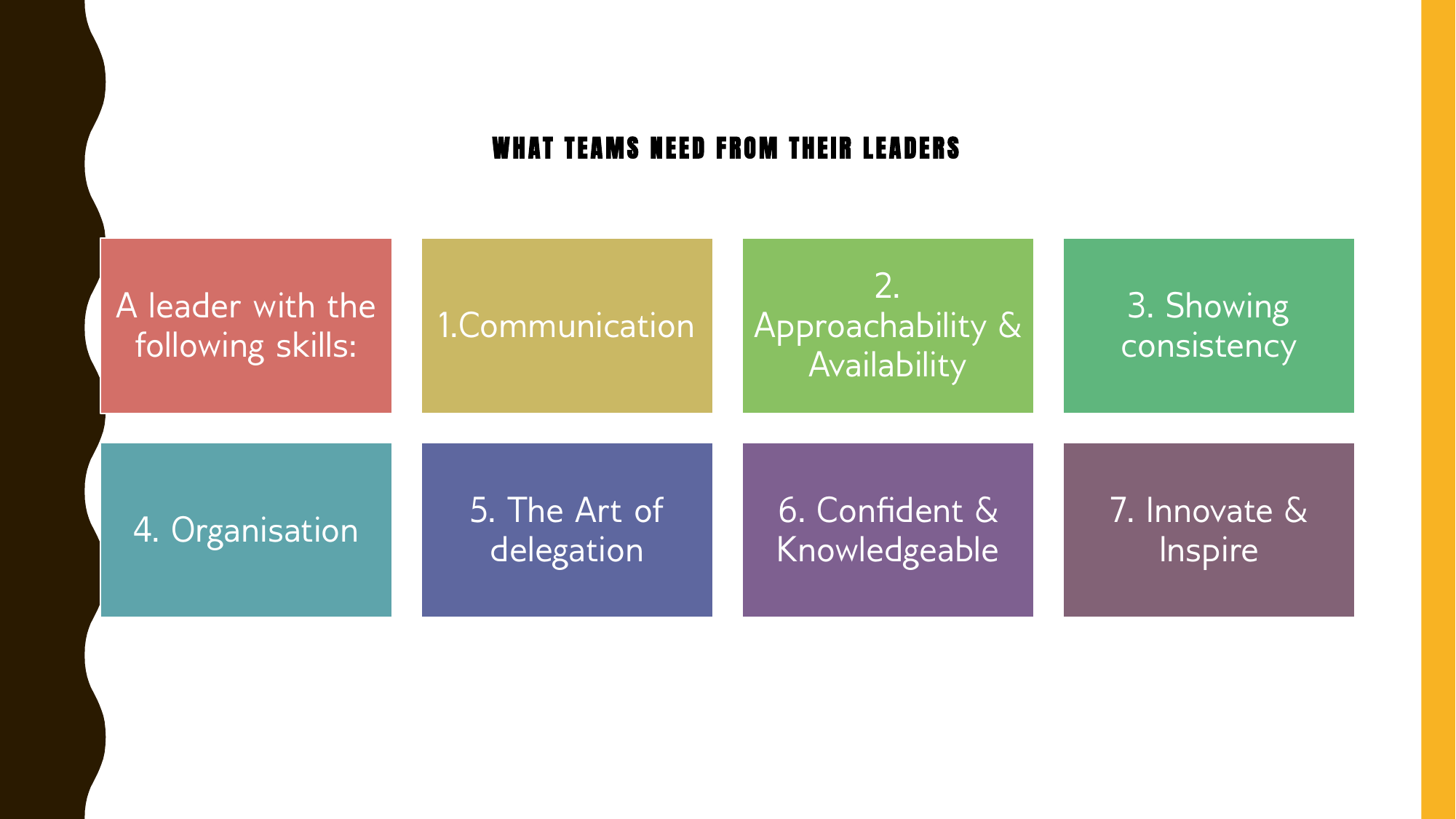

# What teams need from their leaders
A leader with the following skills:
1.Communication
2. Approachability & Availability
3. Showing consistency
4. Organisation
5. The Art of delegation
6. Confident & Knowledgeable
7. Innovate & Inspire